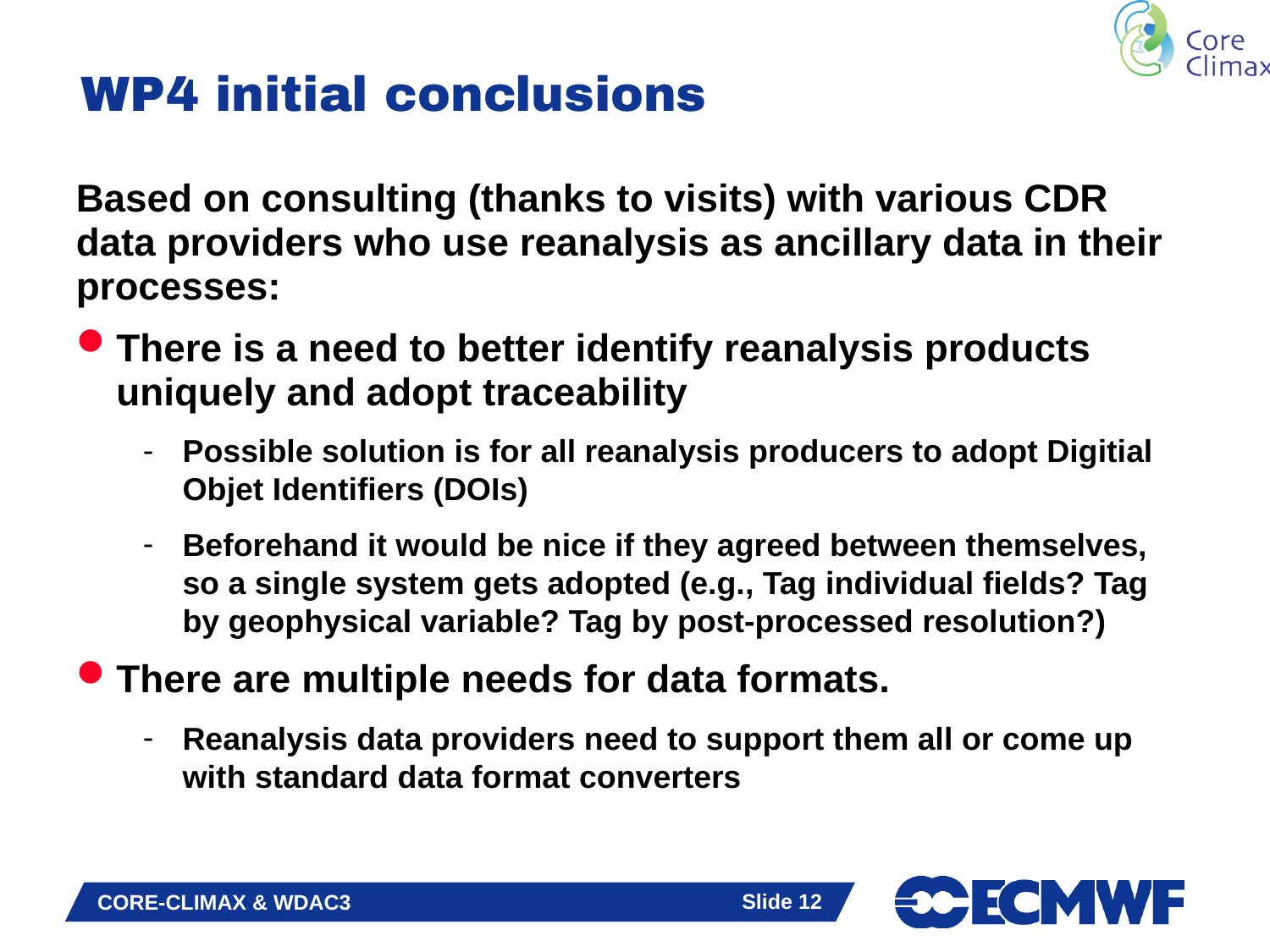

# WP4 initial conclusions
Based on consulting (thanks to visits) with various CDR data providers who use reanalysis as ancillary data in their processes:
There is a need to better identify reanalysis products uniquely and adopt traceability
Possible solution is for all reanalysis producers to adopt Digitial Objet Identifiers (DOIs)
Beforehand it would be nice if they agreed between themselves, so a single system gets adopted (e.g., Tag individual fields? Tag by geophysical variable? Tag by post-processed resolution?)
There are multiple needs for data formats.
Reanalysis data providers need to support them all or come up with standard data format converters
Slide 12
CORE-CLIMAX & WDAC3